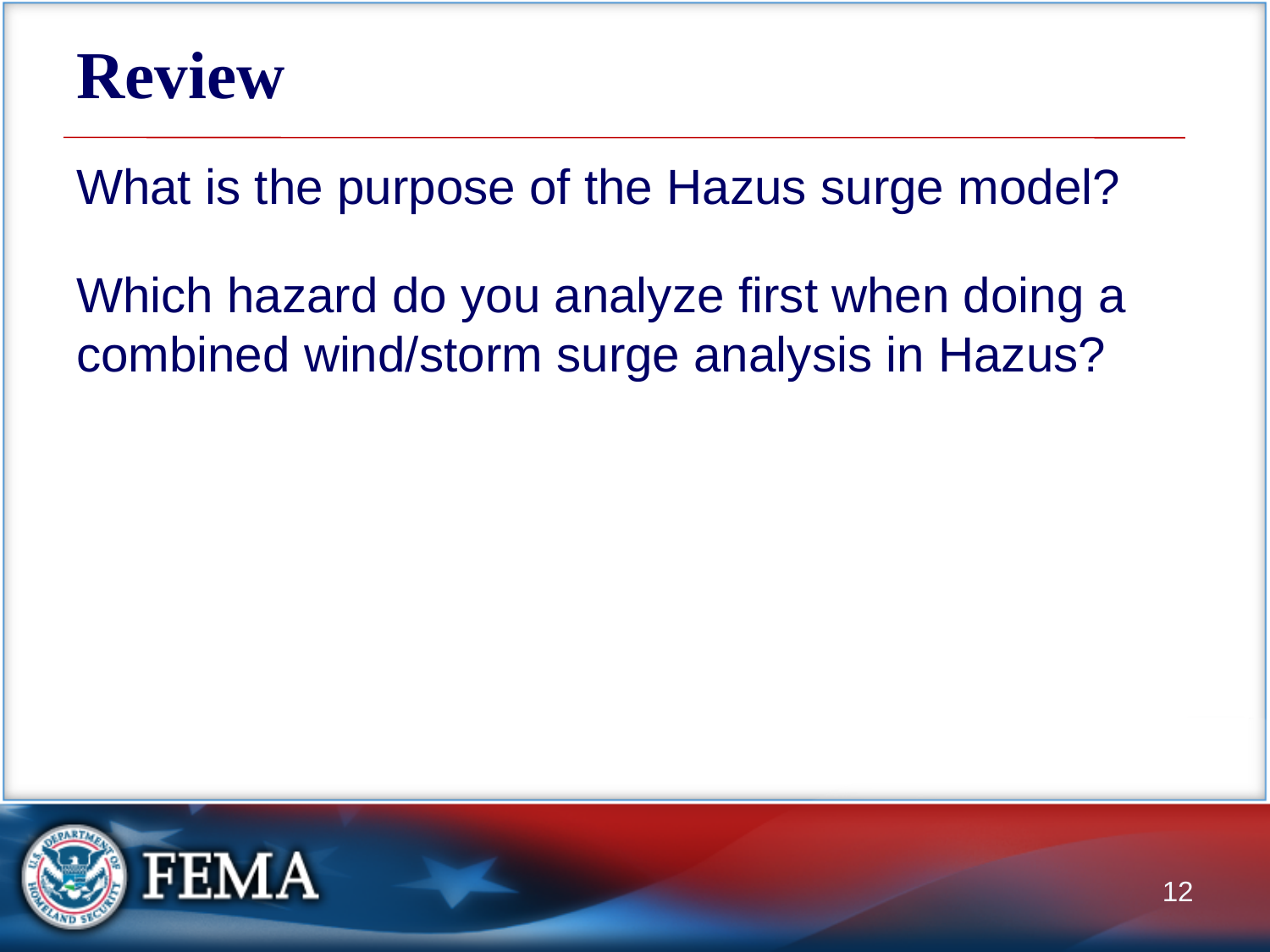

# Review
What is the purpose of the Hazus surge model?
Which hazard do you analyze first when doing a combined wind/storm surge analysis in Hazus?
12